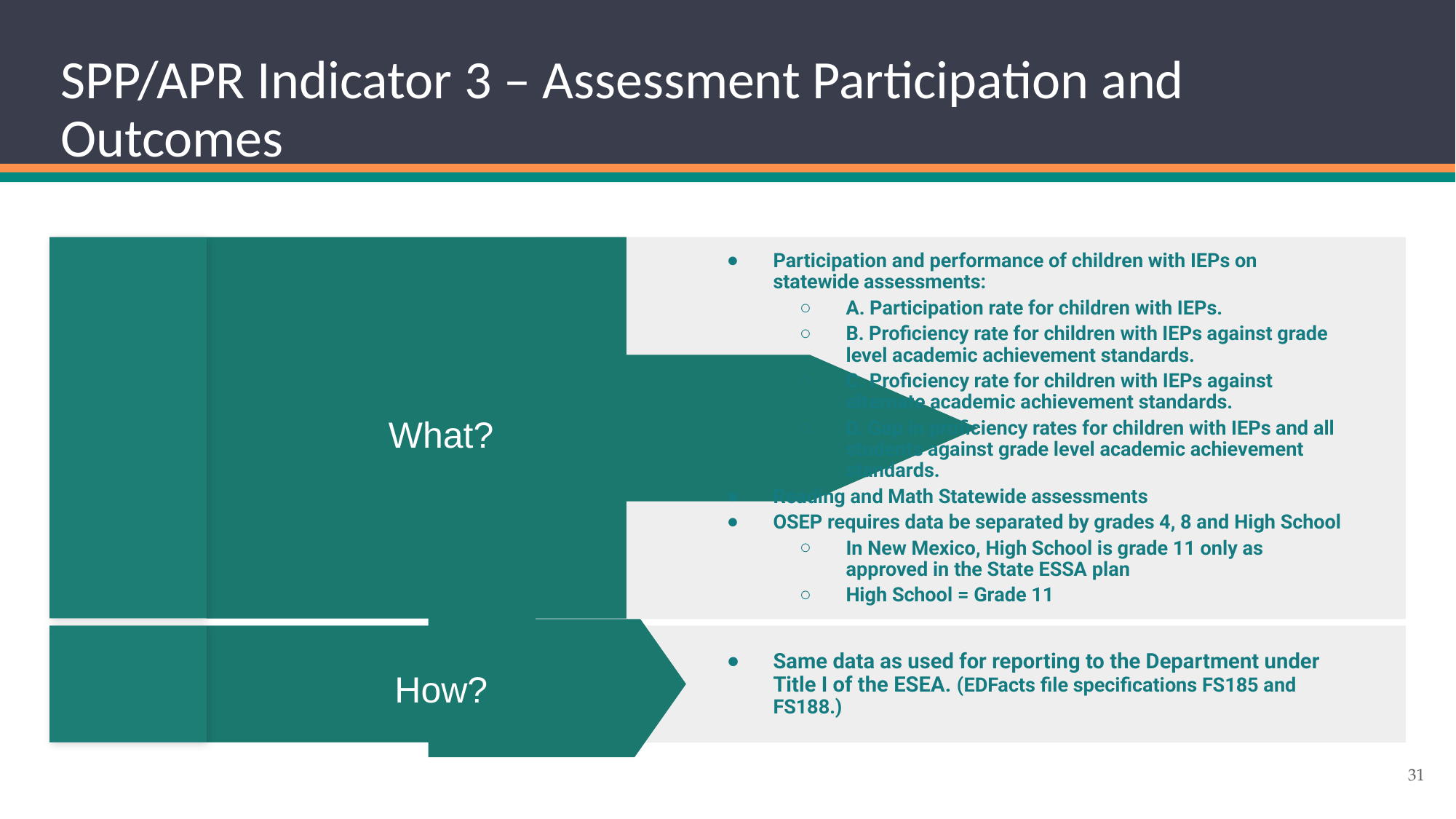

# SPP/APR Indicator 3 – Assessment Participation and Outcomes

Participation and performance of children with IEPs on statewide assessments:
A. Participation rate for children with IEPs.
B. Proficiency rate for children with IEPs against grade level academic achievement standards.
C. Proficiency rate for children with IEPs against alternate academic achievement standards.
D. Gap in proficiency rates for children with IEPs and all students against grade level academic achievement standards.
Reading and Math Statewide assessments
OSEP requires data be separated by grades 4, 8 and High School
In New Mexico, High School is grade 11 only as approved in the State ESSA plan
High School = Grade 11
What?

Same data as used for reporting to the Department under Title I of the ESEA. (EDFacts file specifications FS185 and FS188.)
How?
31